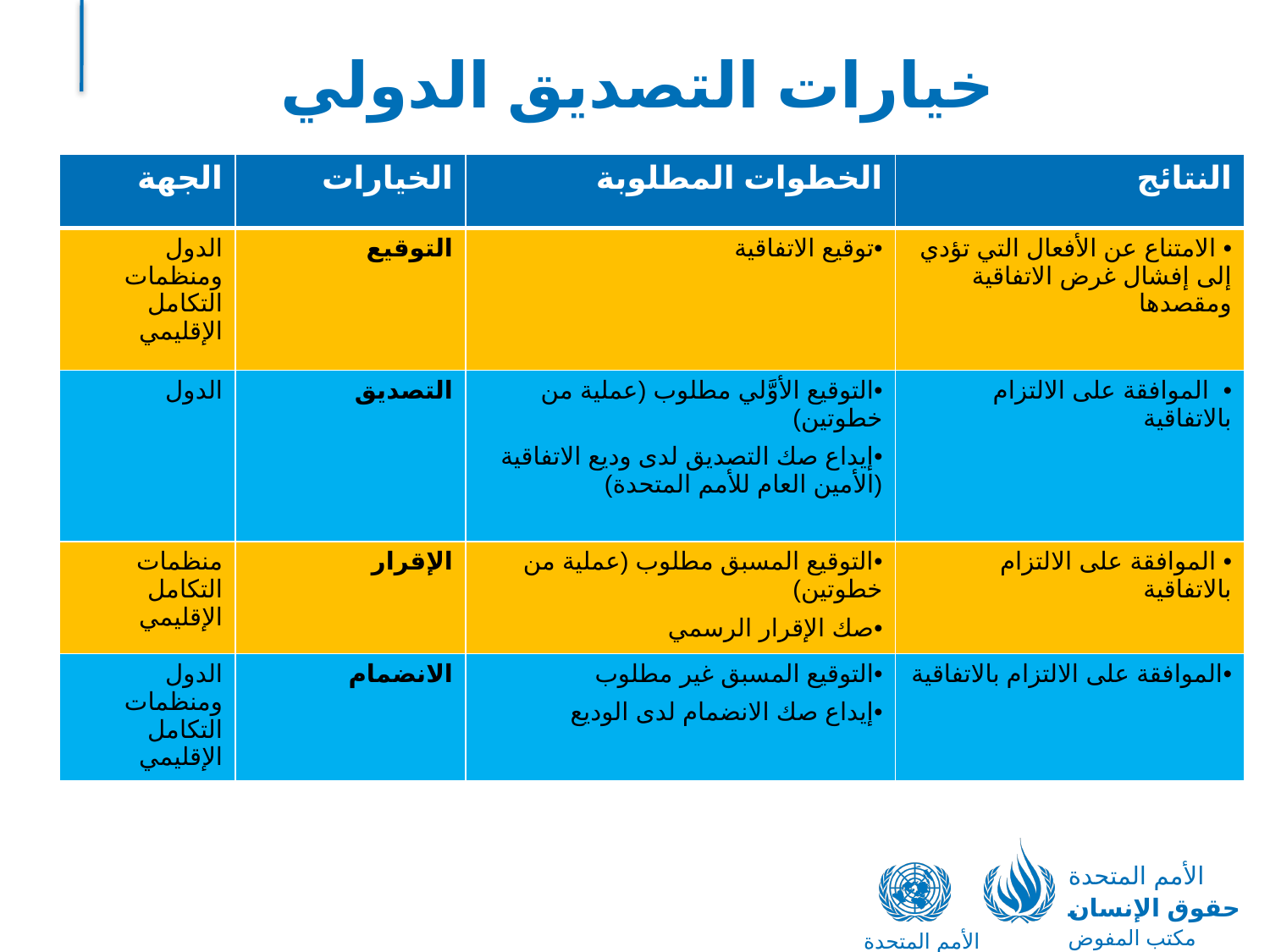

# خيارات التصديق الدولي
| الجهة | الخيارات | الخطوات المطلوبة | النتائج |
| --- | --- | --- | --- |
| الدول ومنظمات التكامل الإقليمي | التوقيع | توقيع الاتفاقية | الامتناع عن الأفعال التي تؤدي إلى إفشال غرض الاتفاقية ومقصدها |
| الدول | التصديق | التوقيع الأوَّلي مطلوب (عملية من خطوتين) إيداع صك التصديق لدى وديع الاتفاقية (الأمين العام للأمم المتحدة) | الموافقة على الالتزام بالاتفاقية |
| منظمات التكامل الإقليمي | الإقرار | التوقيع المسبق مطلوب (عملية من خطوتين) صك الإقرار الرسمي | الموافقة على الالتزام بالاتفاقية |
| الدول ومنظمات التكامل الإقليمي | الانضمام | التوقيع المسبق غير مطلوب إيداع صك الانضمام لدى الوديع | الموافقة على الالتزام بالاتفاقية |

الأمم المتحدة
حقوق الإنسان
مكتب المفوض السامي
الأمم المتحدة